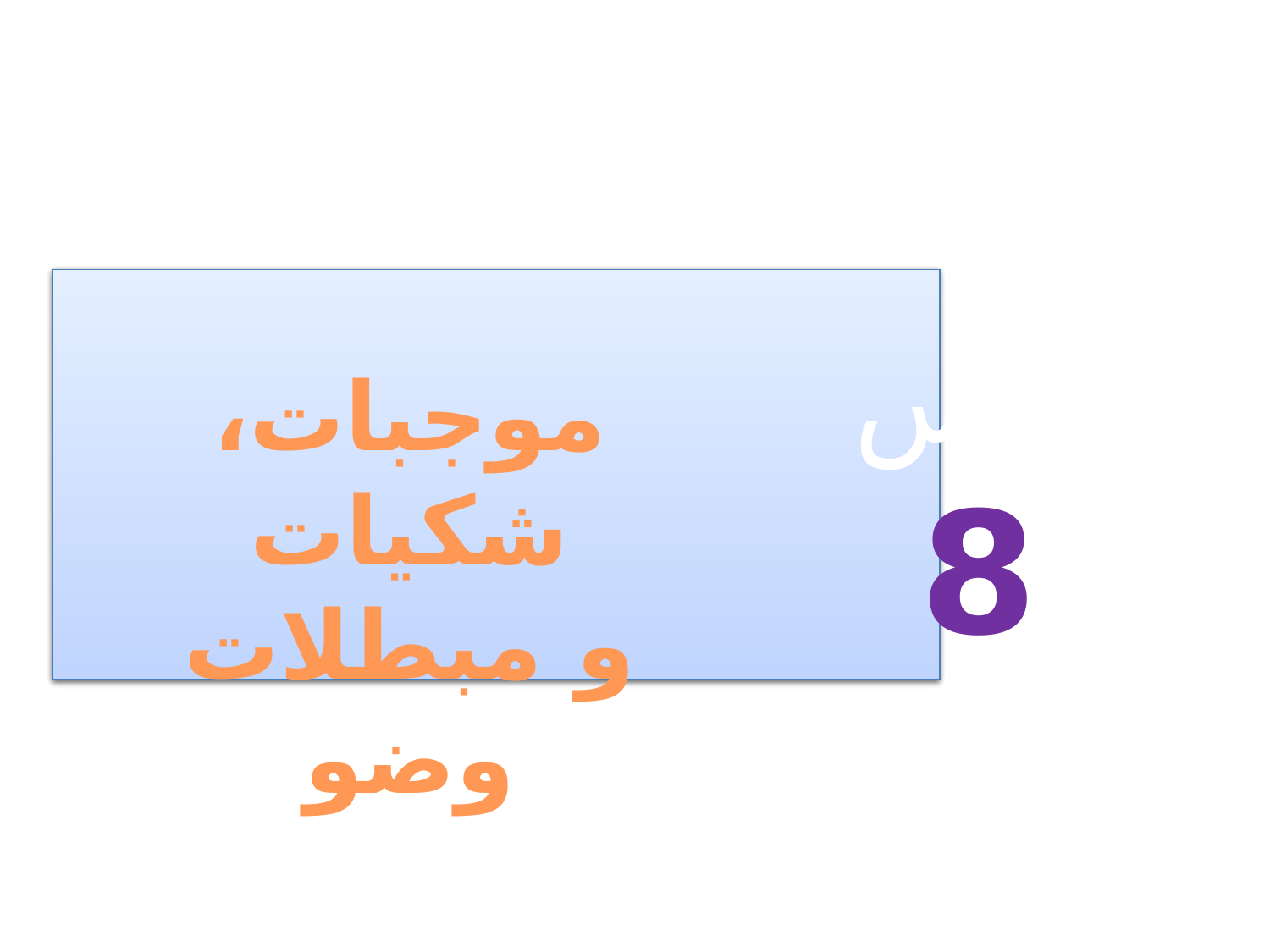

درس
8
موجبات، شکيات
و مبطلات وضو